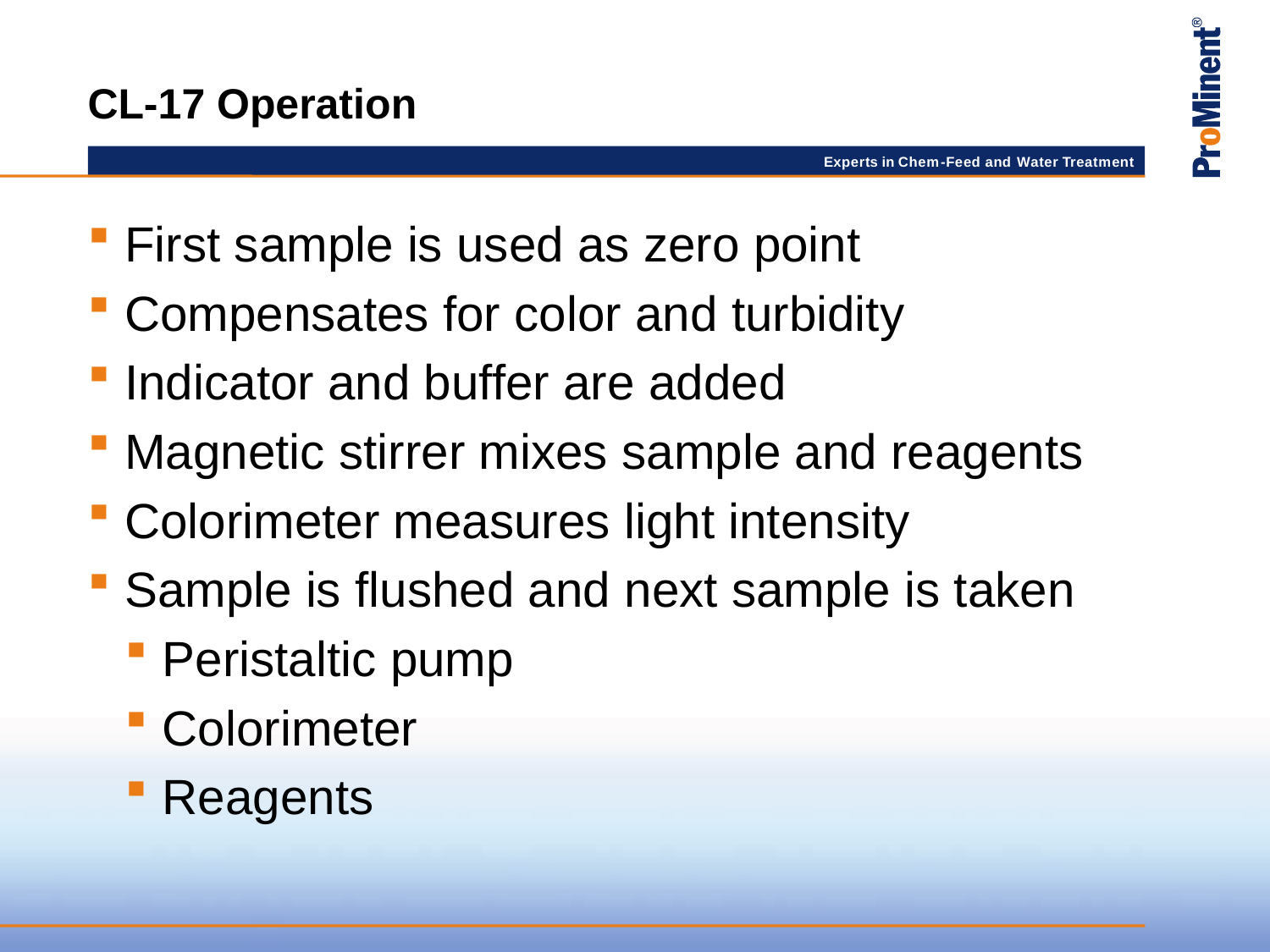

# CL-17 Operation
First sample is used as zero point
Compensates for color and turbidity
Indicator and buffer are added
Magnetic stirrer mixes sample and reagents
Colorimeter measures light intensity
Sample is flushed and next sample is taken
Peristaltic pump
Colorimeter
Reagents